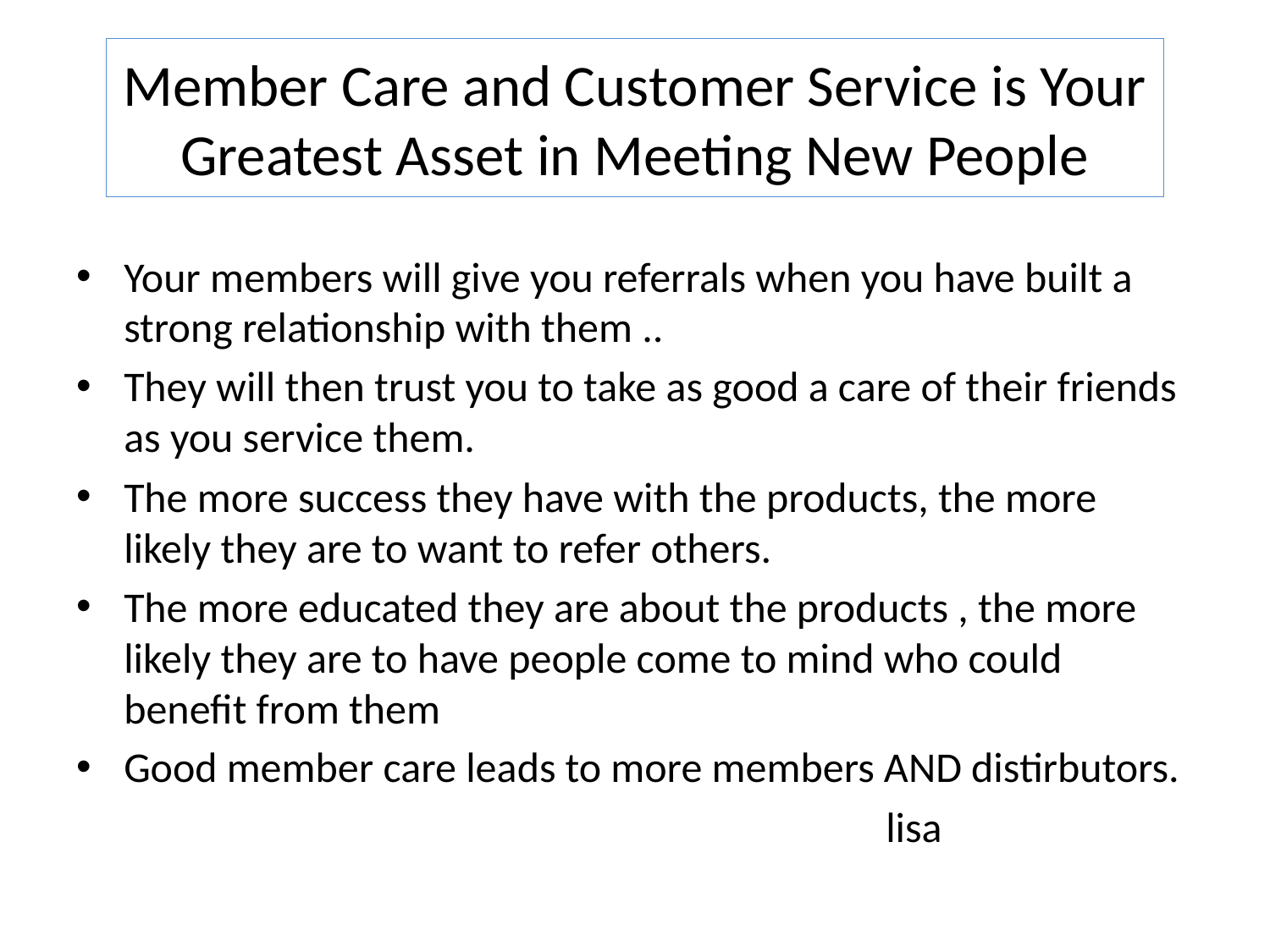

# Member Care and Customer Service is Your Greatest Asset in Meeting New People
Your members will give you referrals when you have built a strong relationship with them ..
They will then trust you to take as good a care of their friends as you service them.
The more success they have with the products, the more likely they are to want to refer others.
The more educated they are about the products , the more likely they are to have people come to mind who could benefit from them
Good member care leads to more members AND distirbutors.
							lisa